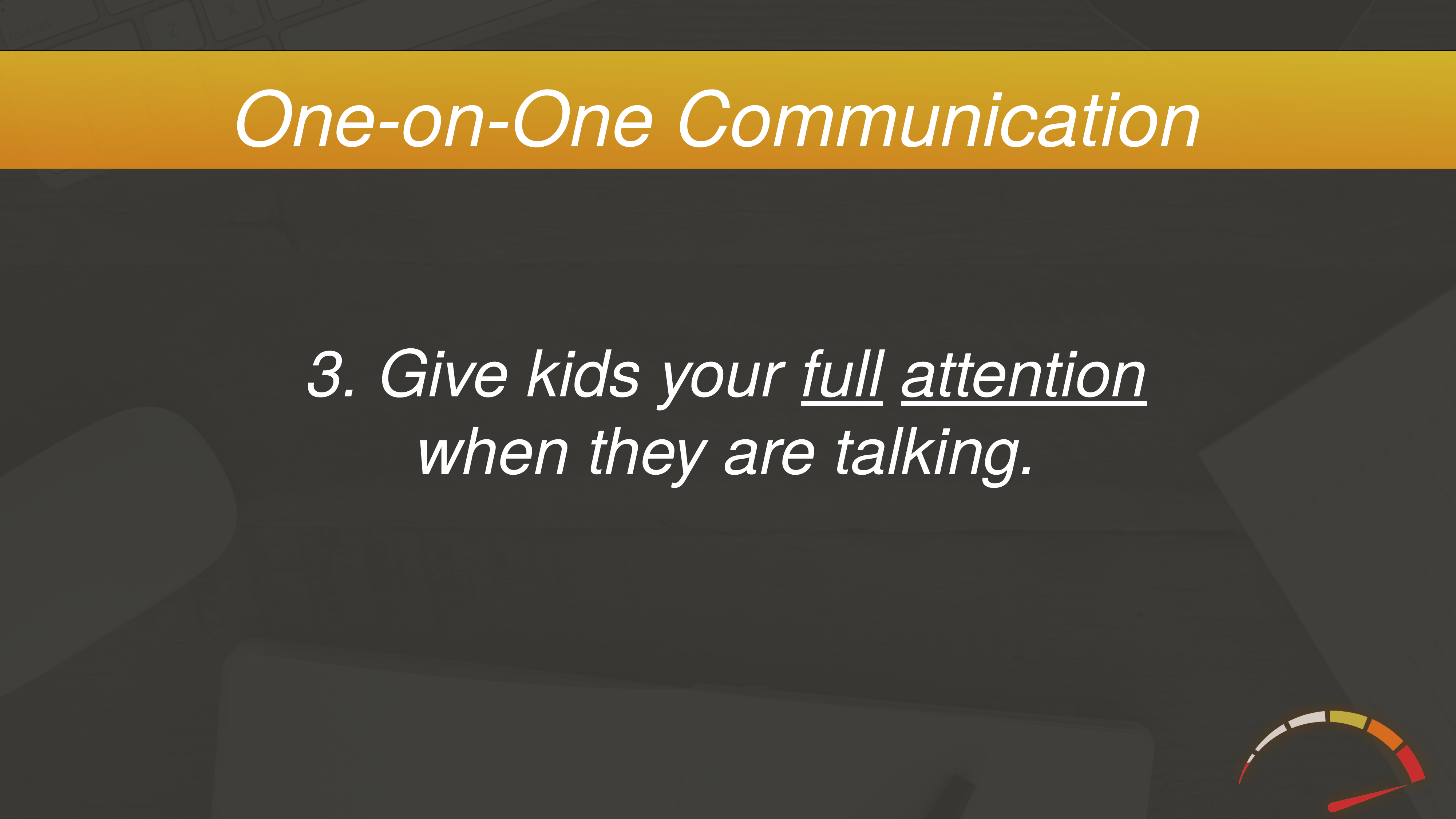

One-on-One Communication
3. Give kids your full attention when they are talking.